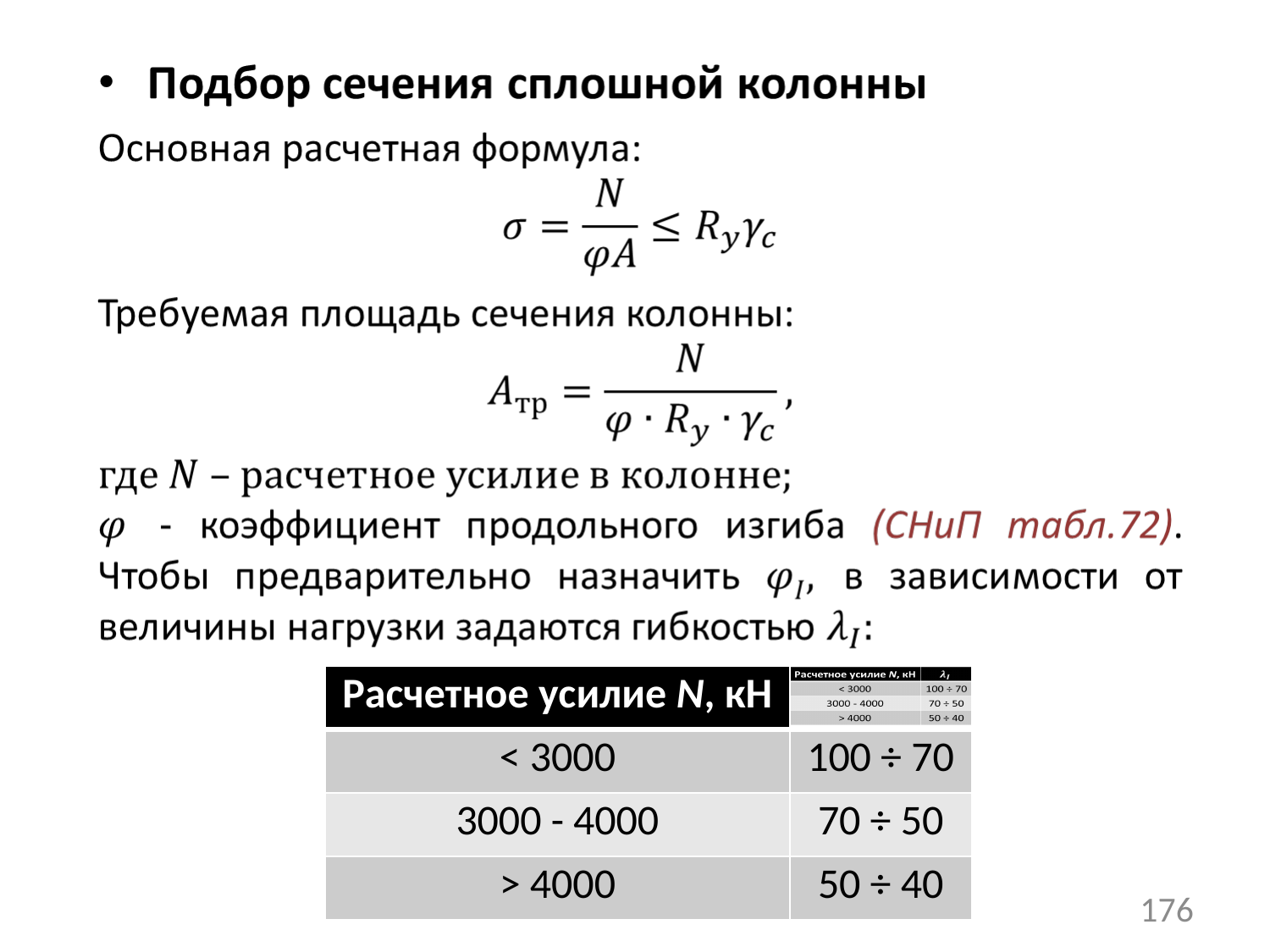

| Расчетное усилие N, кН |  |
| --- | --- |
| < 3000 | 100 ÷ 70 |
| 3000 - 4000 | 70 ÷ 50 |
| > 4000 | 50 ÷ 40 |
176